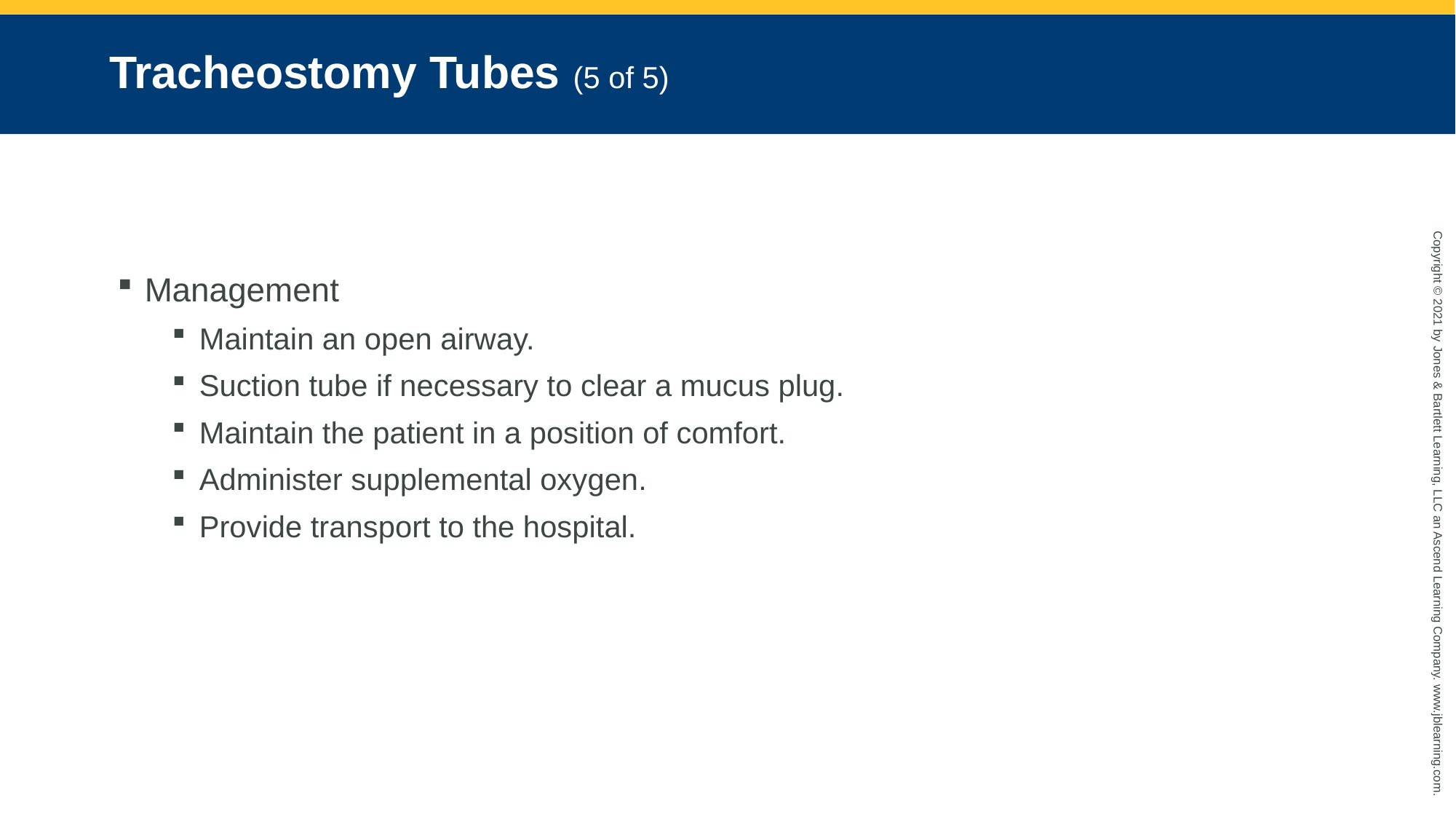

# Tracheostomy Tubes (5 of 5)
Management
Maintain an open airway.
Suction tube if necessary to clear a mucus plug.
Maintain the patient in a position of comfort.
Administer supplemental oxygen.
Provide transport to the hospital.